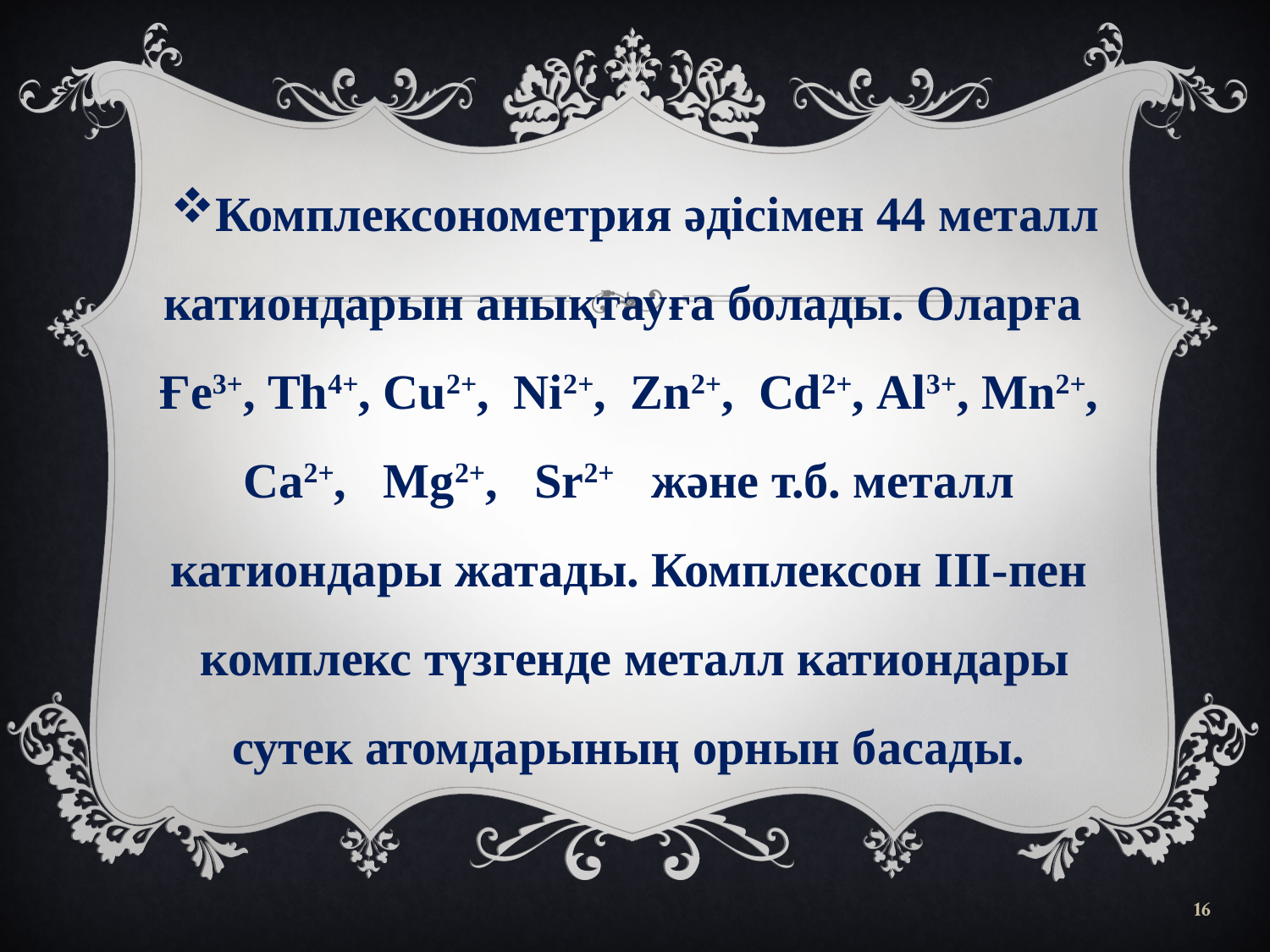

Комплексонометрия әдісімен 44 металл катиондарын анықтауға болады. Оларға   Ғе3+, Тһ4+, Сu2+,  Ni2+,  Zn2+,  Сd2+, Аl3+, Мn2+,  Са2+,   Мg2+,   Sr2+   және т.б. металл  катиондары жатады. Комплексон ІІІ-пен  комплекс түзгенде металл катиондары сутек атомдарының орнын басады.
16